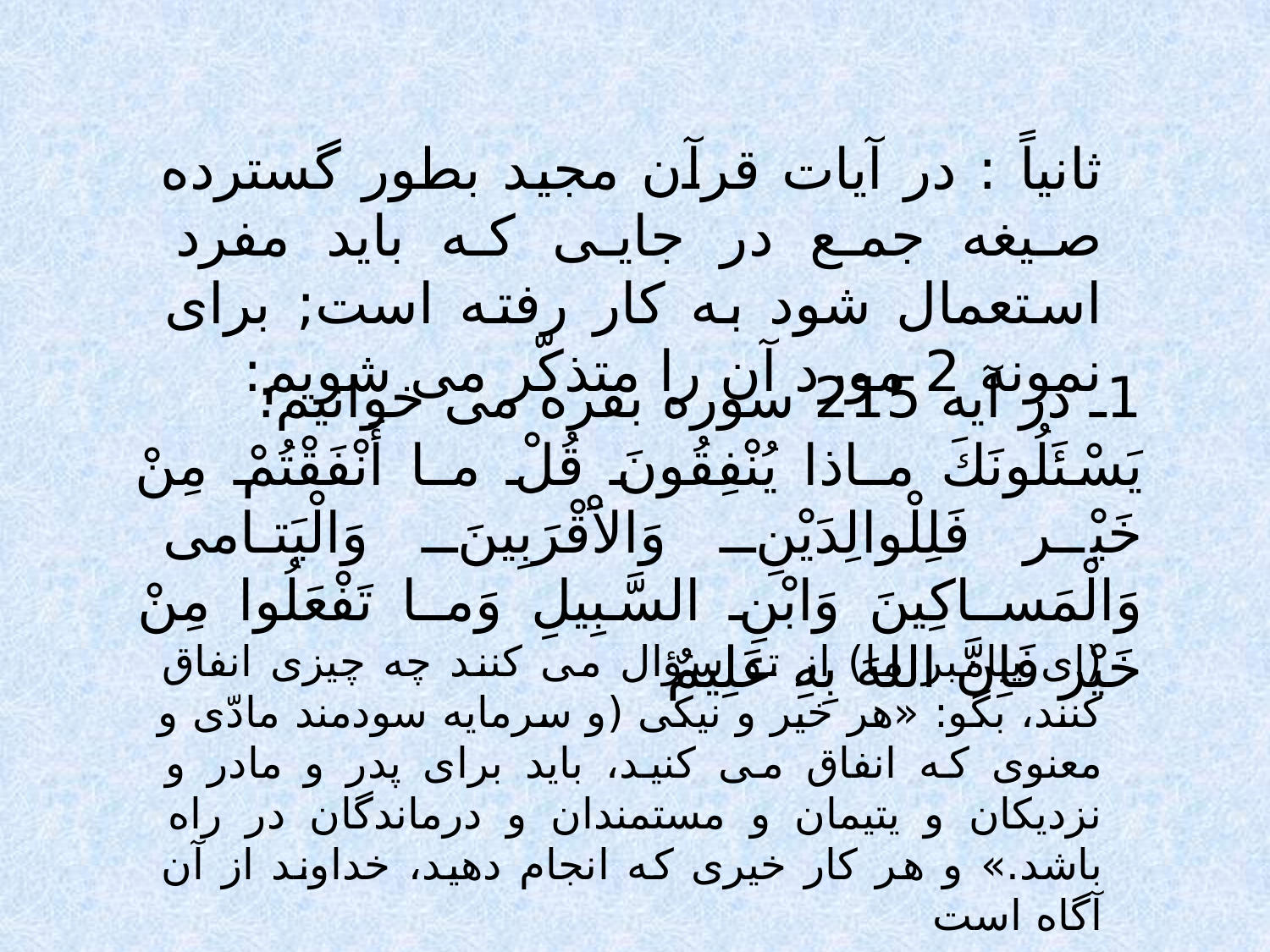

ثانياً : در آيات قرآن مجيد بطور گسترده صيغه جمع در جايى كه بايد مفرد استعمال شود به كار رفته است; براى نمونه 2 مورد آن را متذكّر مى شويم:
1ـ در آيه 215 سوره بقره مى خوانيم:
يَسْئَلُونَكَ مـاذا يُنْفِقُونَ قُلْ مـا أَنْفَقْتُمْ مِنْ خَيْر فَلِلْوالِدَيْنِ وَالاَْقْرَبِينَ وَالْيَتـامى وَالْمَسـاكِينَ وَابْنِ السَّبِيلِ وَمـا تَفْعَلُوا مِنْ خَيْر فَاِنَّ اللهَ بِهِ عَلِيمٌ
(اى پيامبر ما) از تو سؤال مى كنند چه چيزى انفاق كنند، بگو: «هر خير و نيكى (و سرمايه سودمند مادّى و معنوى كه انفاق مى كنيد، بايد براى پدر و مادر و نزديكان و يتيمان و مستمندان و درماندگان در راه باشد.» و هر كار خيرى كه انجام دهيد، خداوند از آن آگاه است